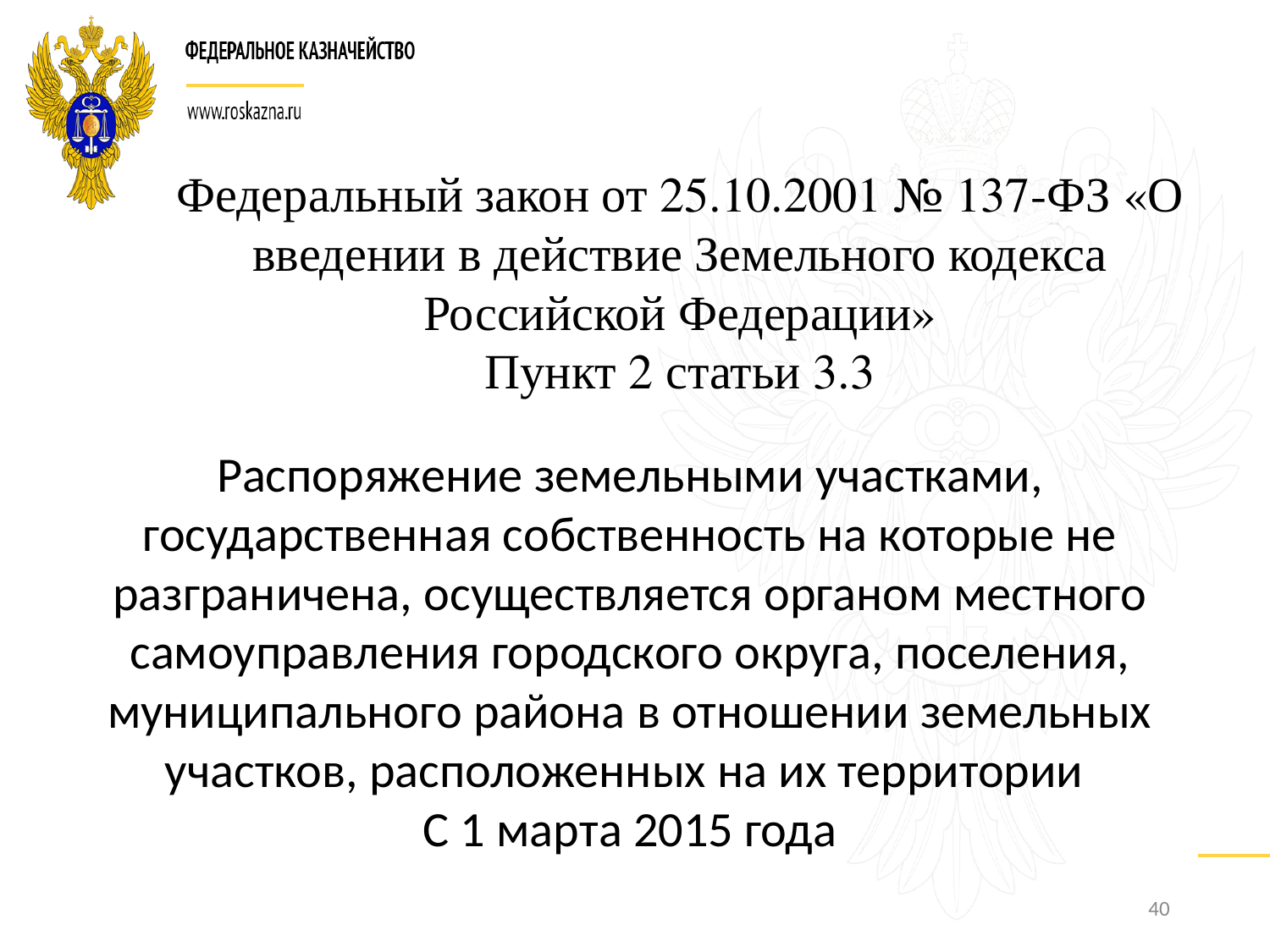

Федеральный закон от 25.10.2001 № 137-ФЗ «О введении в действие Земельного кодекса Российской Федерации»
Пункт 2 статьи 3.3
Распоряжение земельными участками, государственная собственность на которые не разграничена, осуществляется органом местного самоуправления городского округа, поселения, муниципального района в отношении земельных участков, расположенных на их территории
С 1 марта 2015 года
40